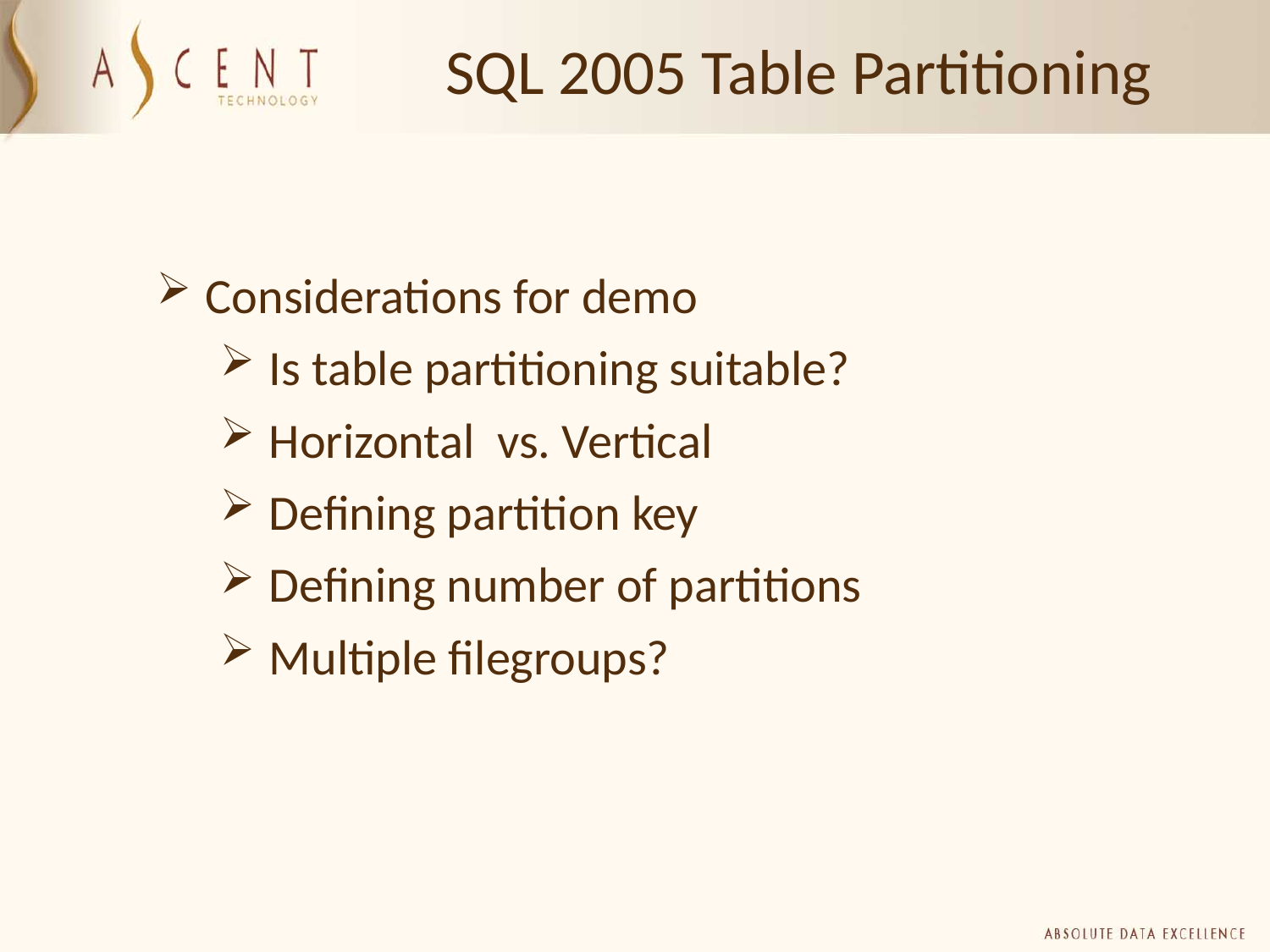

SQL 2005 Table Partitioning
Considerations for demo
Is table partitioning suitable?
Horizontal  vs. Vertical
Defining partition key
Defining number of partitions
Multiple filegroups?